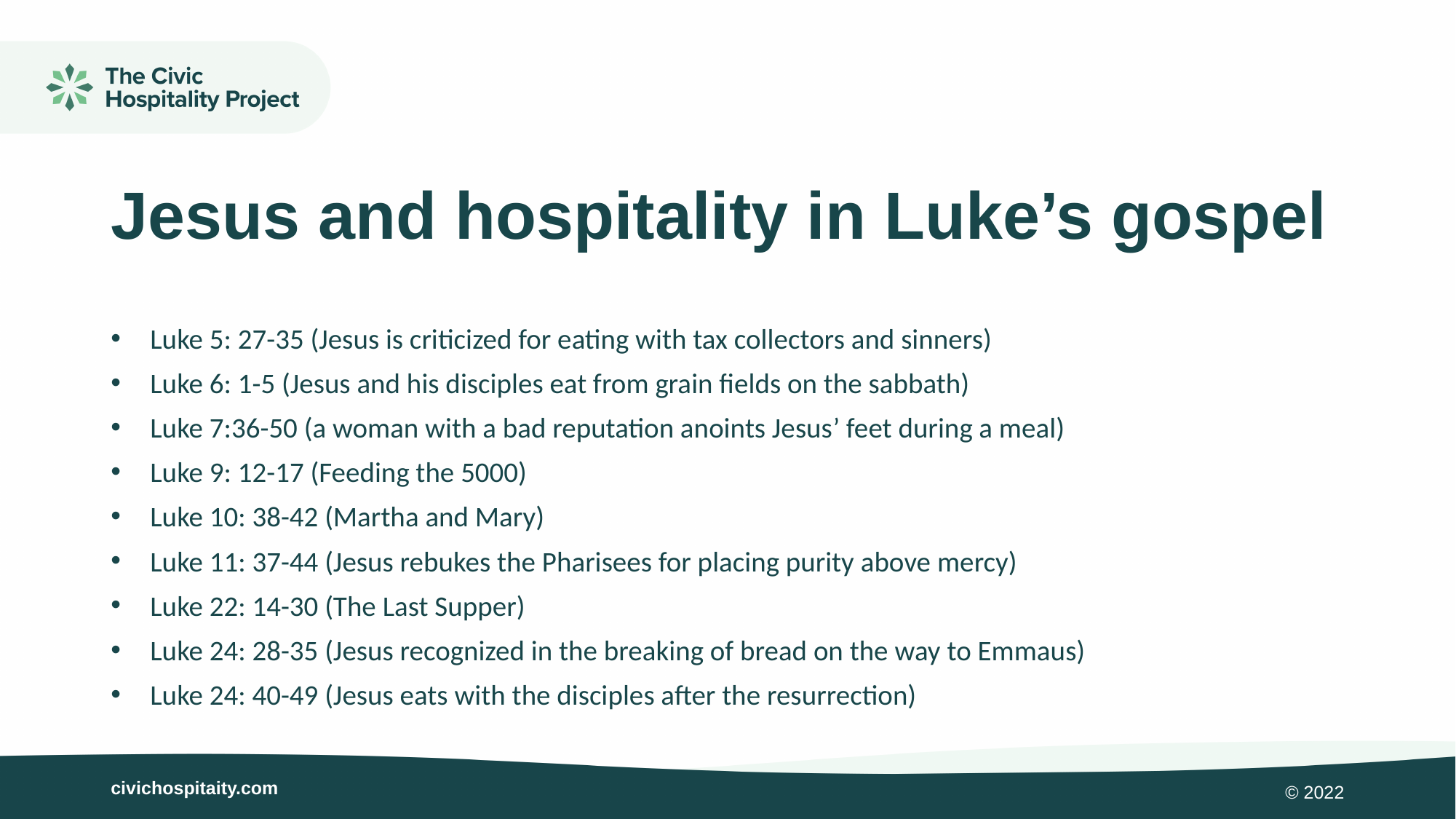

# Jesus and hospitality in Luke’s gospel
Luke 5: 27-35 (Jesus is criticized for eating with tax collectors and sinners)
Luke 6: 1-5 (Jesus and his disciples eat from grain fields on the sabbath)
Luke 7:36-50 (a woman with a bad reputation anoints Jesus’ feet during a meal)
Luke 9: 12-17 (Feeding the 5000)
Luke 10: 38-42 (Martha and Mary)
Luke 11: 37-44 (Jesus rebukes the Pharisees for placing purity above mercy)
Luke 22: 14-30 (The Last Supper)
Luke 24: 28-35 (Jesus recognized in the breaking of bread on the way to Emmaus)
Luke 24: 40-49 (Jesus eats with the disciples after the resurrection)